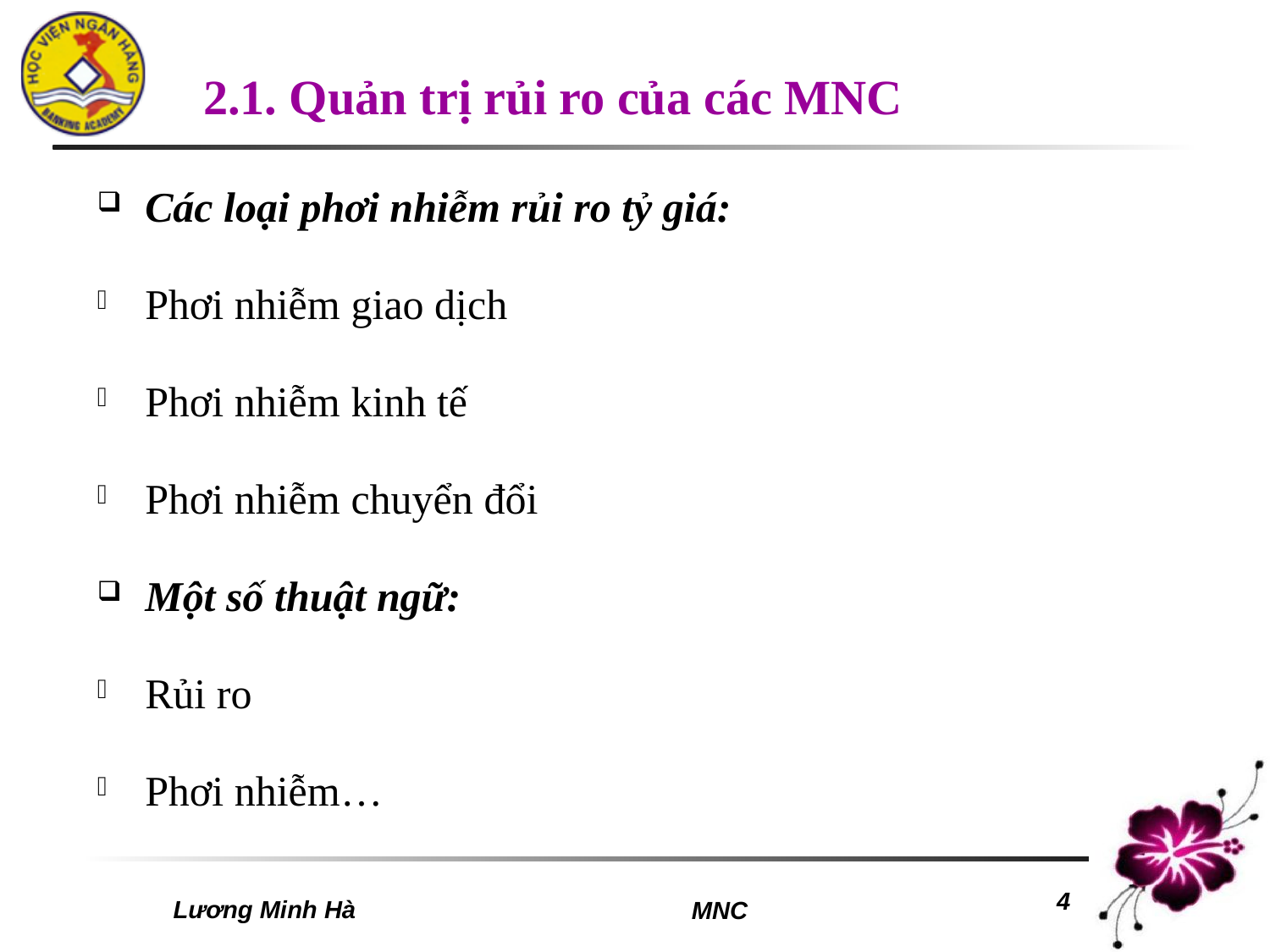

# 2.1. Quản trị rủi ro của các MNC
Các loại phơi nhiễm rủi ro tỷ giá:
Phơi nhiễm giao dịch
Phơi nhiễm kinh tế
Phơi nhiễm chuyển đổi
Một số thuật ngữ:
Rủi ro
Phơi nhiễm…

Lương Minh Hà